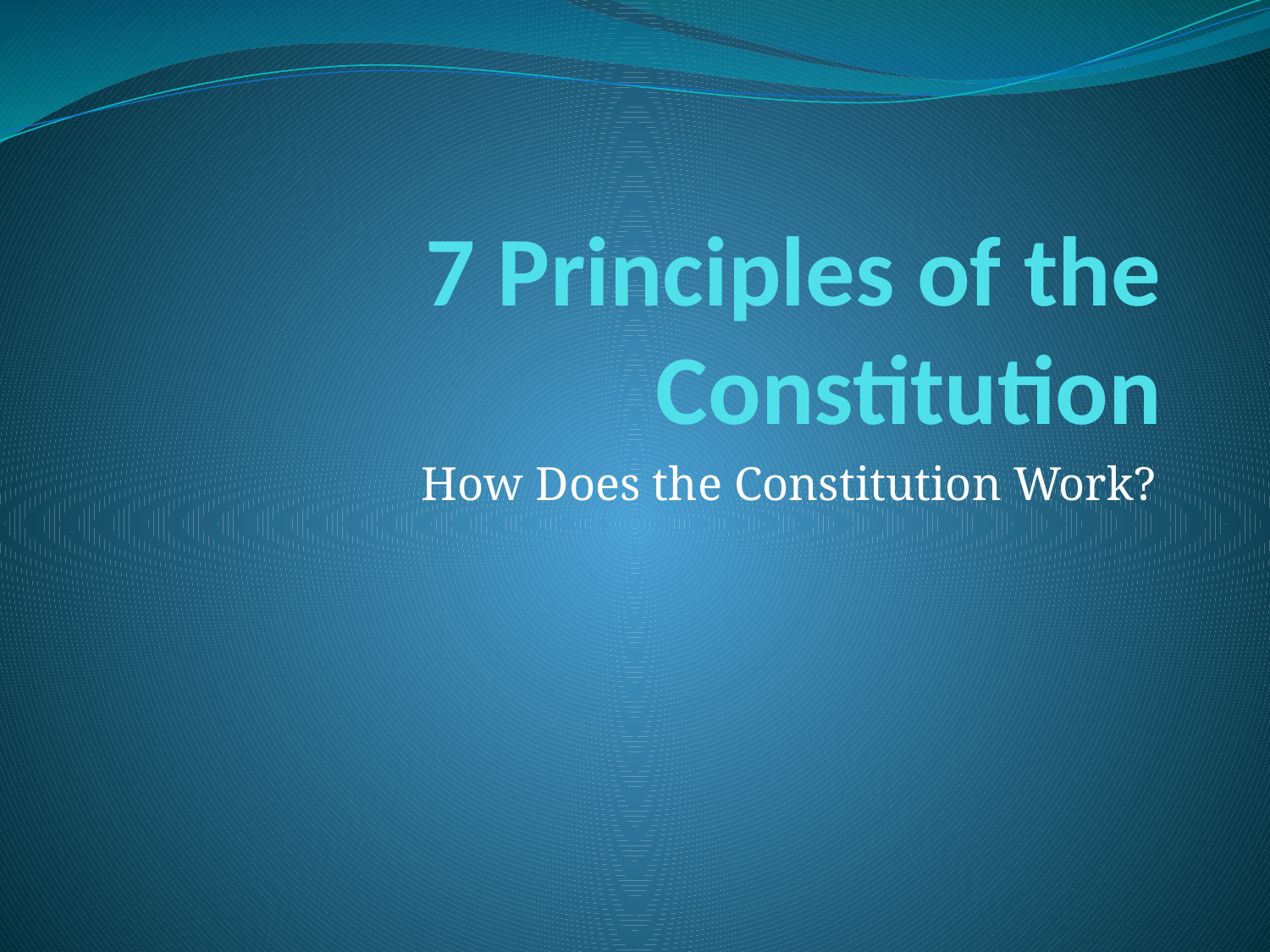

# 7 Principles of the Constitution
How Does the Constitution Work?